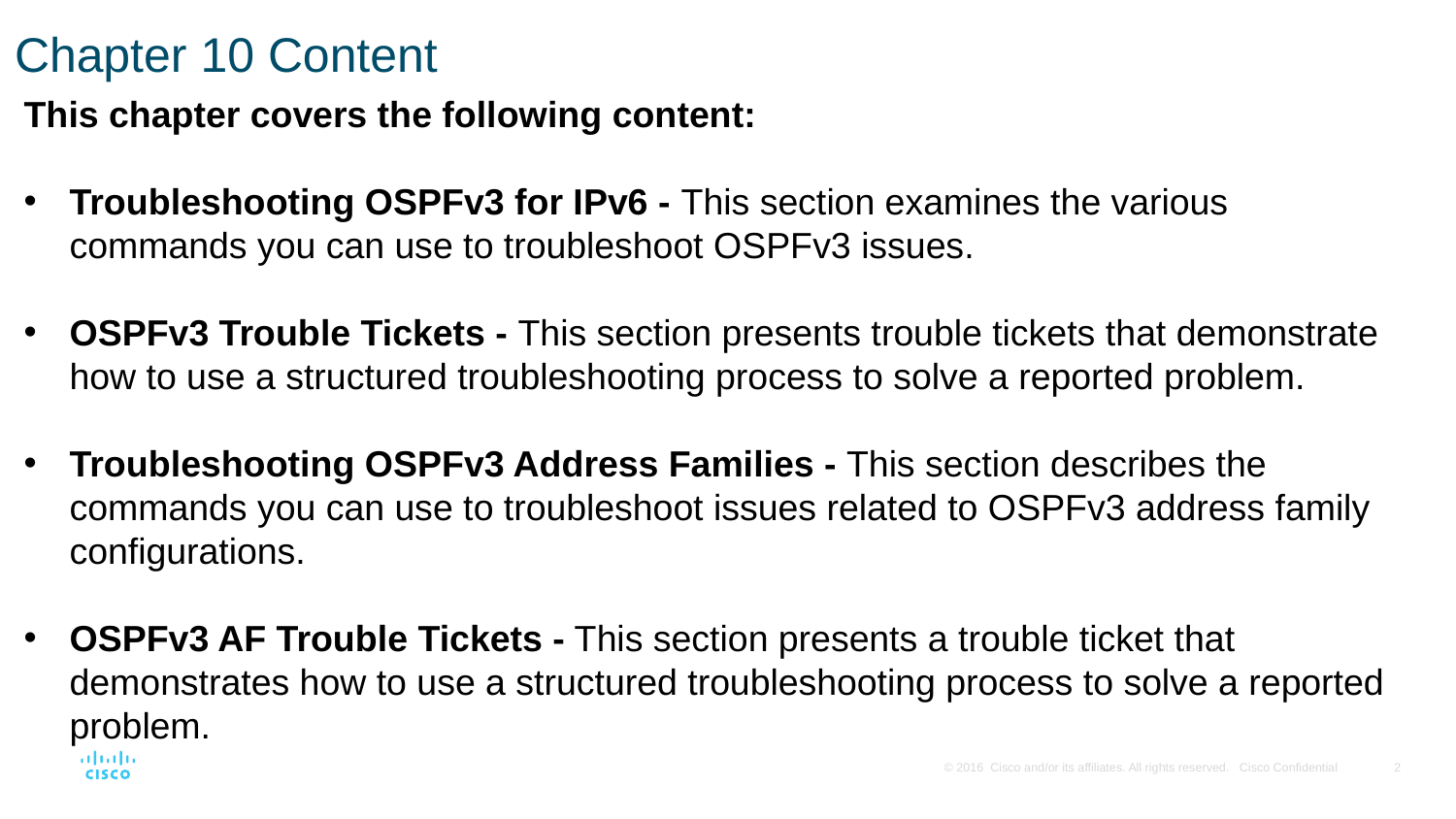

# Chapter 10 Content
This chapter covers the following content:

Troubleshooting OSPFv3 for IPv6 - This section examines the various commands you can use to troubleshoot OSPFv3 issues.

OSPFv3 Trouble Tickets - This section presents trouble tickets that demonstrate how to use a structured troubleshooting process to solve a reported problem.

Troubleshooting OSPFv3 Address Families - This section describes the commands you can use to troubleshoot issues related to OSPFv3 address family configurations.

OSPFv3 AF Trouble Tickets - This section presents a trouble ticket that demonstrates how to use a structured troubleshooting process to solve a reported problem.